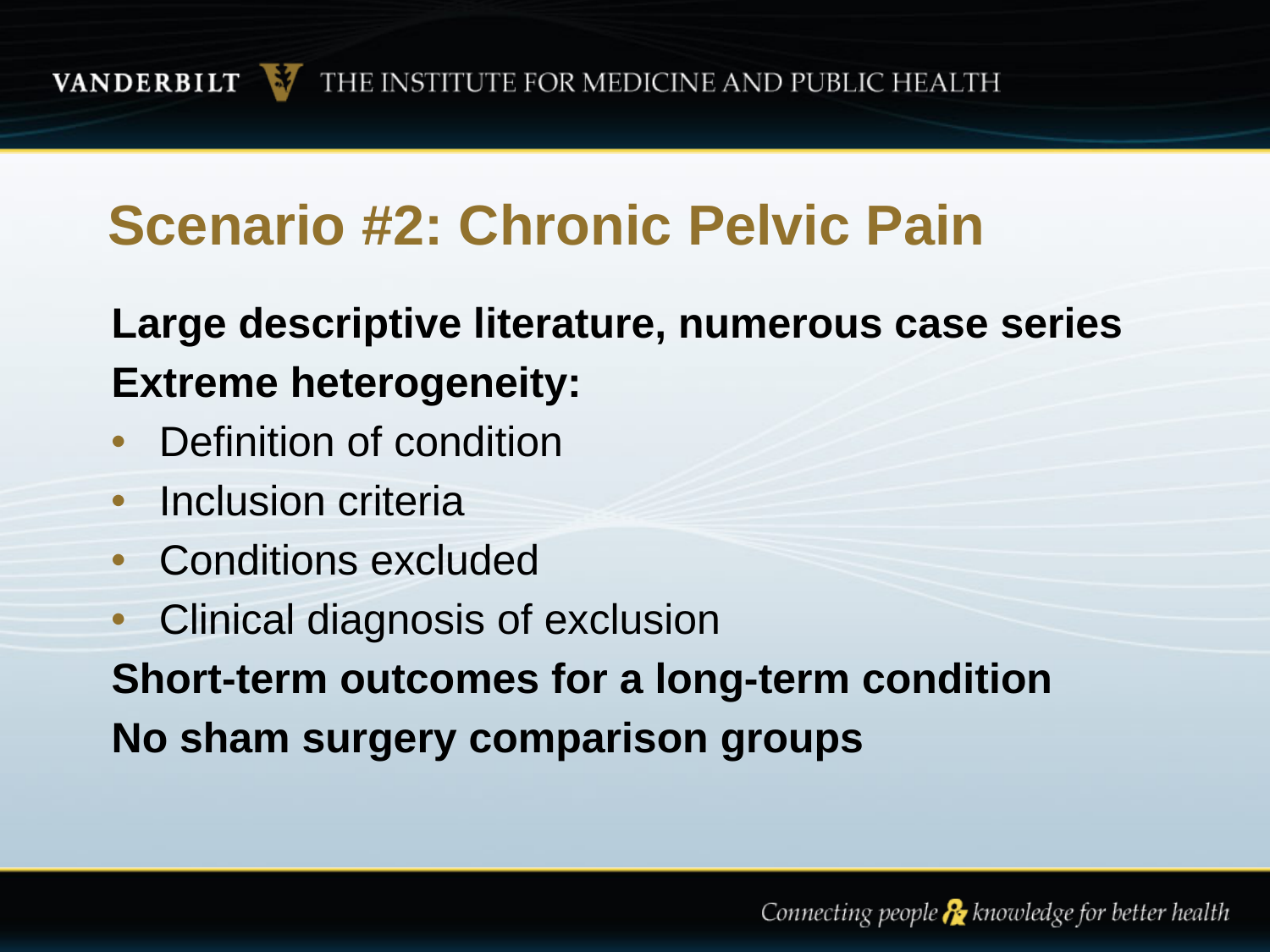

# Scenario #2: Chronic Pelvic Pain
Large descriptive literature, numerous case series
Extreme heterogeneity:
Definition of condition
Inclusion criteria
Conditions excluded
Clinical diagnosis of exclusion
Short-term outcomes for a long-term condition
No sham surgery comparison groups